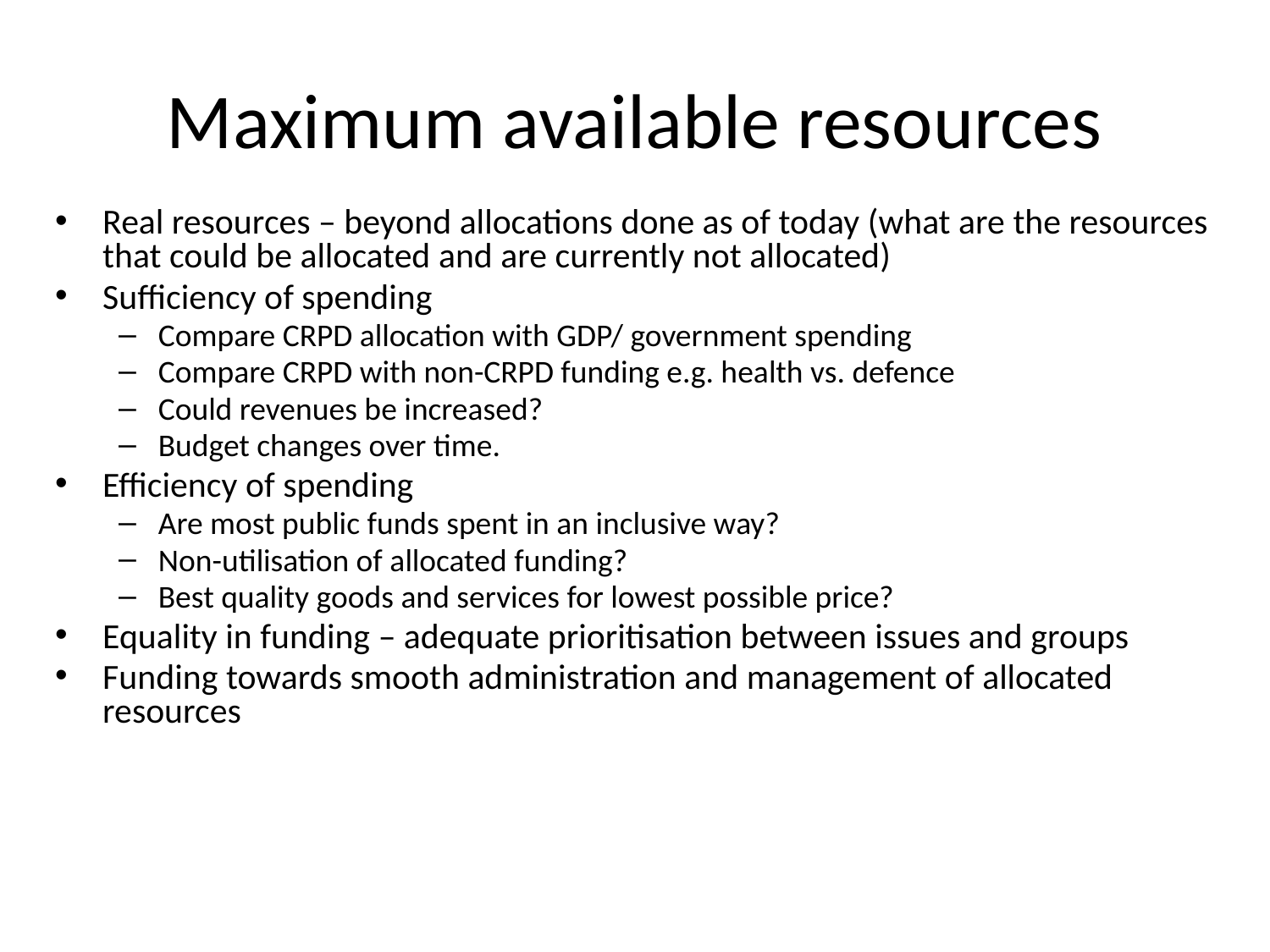

# Maximum available resources
Real resources – beyond allocations done as of today (what are the resources that could be allocated and are currently not allocated)
Sufficiency of spending
Compare CRPD allocation with GDP/ government spending
Compare CRPD with non-CRPD funding e.g. health vs. defence
Could revenues be increased?
Budget changes over time.
Efficiency of spending
Are most public funds spent in an inclusive way?
Non-utilisation of allocated funding?
Best quality goods and services for lowest possible price?
Equality in funding – adequate prioritisation between issues and groups
Funding towards smooth administration and management of allocated resources